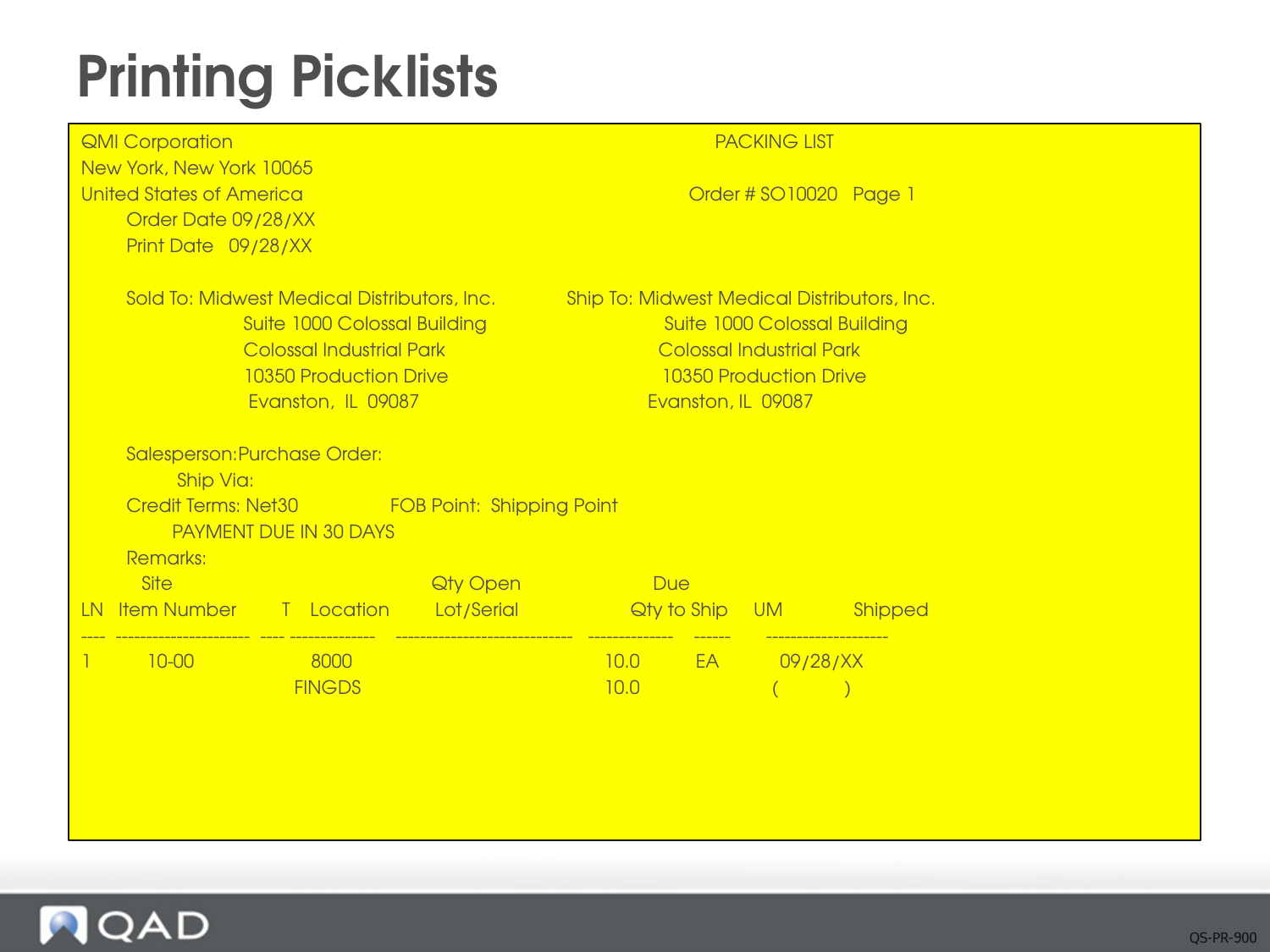

# Printing Picklists
QMI Corporation                                                                                               PACKING LIST
New York, New York 10065
United States of America                                                                            Order # SO10020   Page 1
							Order Date 09/28/XX
							Print Date   09/28/XX

		Sold To: Midwest Medical Distributors, Inc.              Ship To: Midwest Medical Distributors, Inc.
                                Suite 1000 Colossal Building                                   Suite 1000 Colossal Building
                                Colossal Industrial Park                                          Colossal Industrial Park
                                10350 Production Drive                                          10350 Production Drive
                                 Evanston,  IL  09087                                             Evanston, IL  09087

	Salesperson:				Purchase Order:
						          Ship Via:
	Credit Terms: Net30				        FOB Point:  Shipping Point
		         PAYMENT DUE IN 30 DAYS
	Remarks:
			   Site                                                   Qty Open                          Due
LN   Item Number         T    Location         Lot/Serial                      Qty to Ship     UM              Shipped
----  ----------------------  ---- --------------    -----------------------------   --------------    ------       --------------------
1	    10-00                       8000			      10.0           EA            09/28/XX
                                          FINGDS			      10.0                          (             )

QS-PR-900